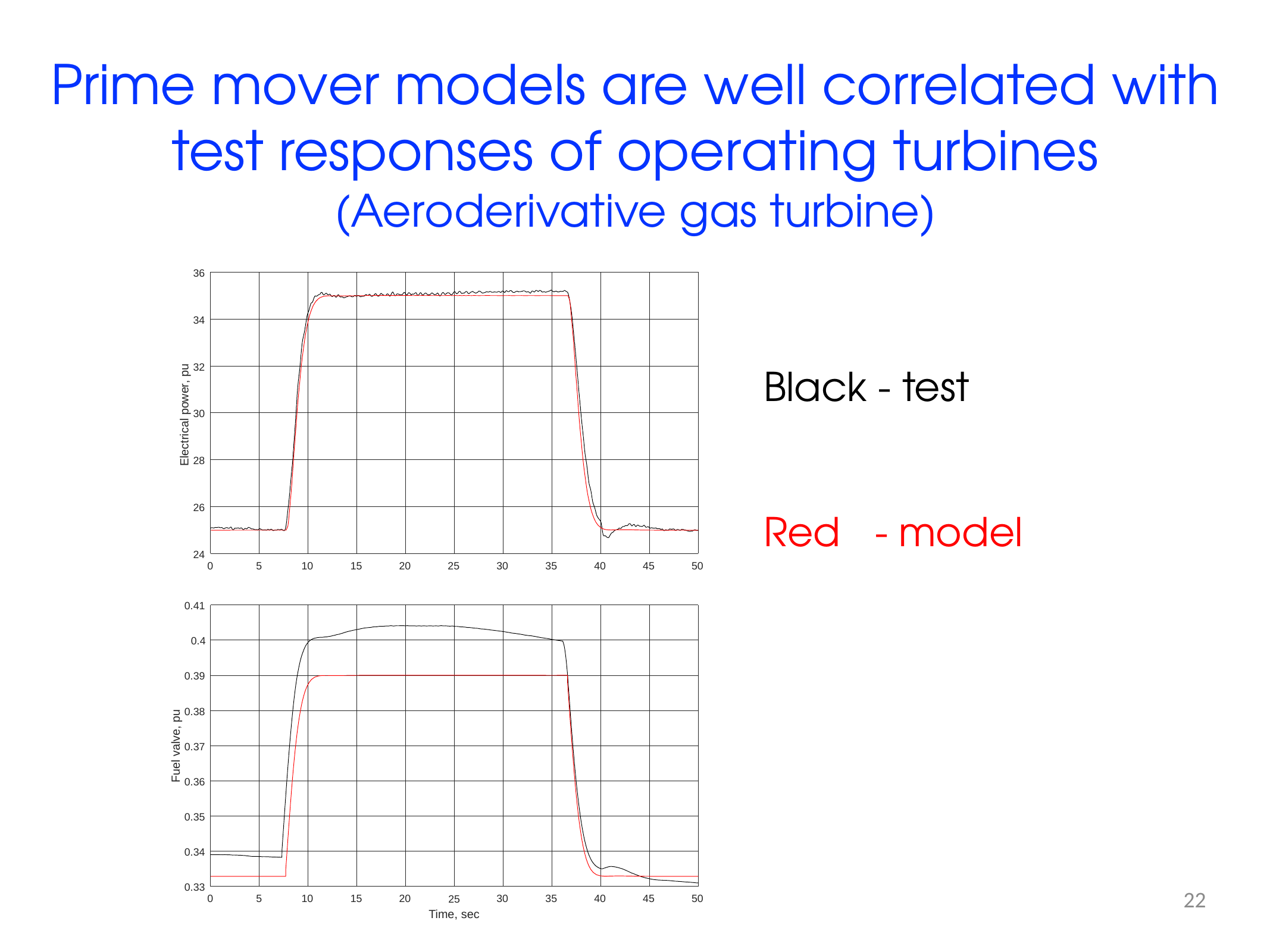

Prime mover models are well correlated with test responses of operating turbines
(Aeroderivative gas turbine)
36

34

32
Electrical power, pu
Black - test

30

28

26
Red	- model

24

0
5
10
15
20
25
30
35
40
45
50
0.41

0.4

0.39

0.38
Fuel valve, pu

0.37

0.36

0.35

0.34

0.33
22

0
5
10
15
20
25
Time, sec
30
35
40
45
50